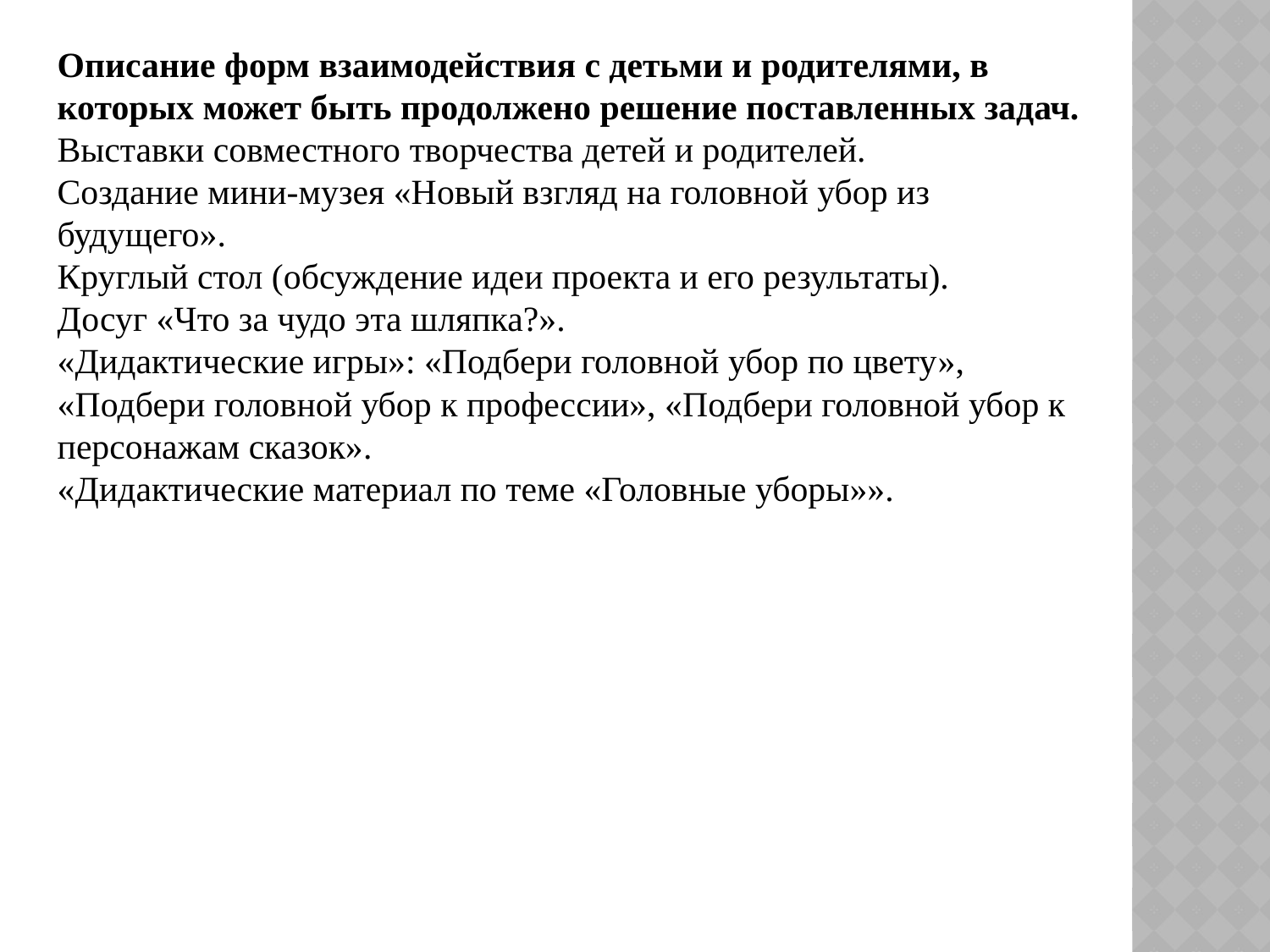

Описание форм взаимодействия с детьми и родителями, в которых может быть продолжено решение поставленных задач.
Выставки совместного творчества детей и родителей.
Создание мини-музея «Новый взгляд на головной убор из будущего».
Круглый стол (обсуждение идеи проекта и его результаты).
Досуг «Что за чудо эта шляпка?».
«Дидактические игры»: «Подбери головной убор по цвету», «Подбери головной убор к профессии», «Подбери головной убор к персонажам сказок».
«Дидактические материал по теме «Головные уборы»».